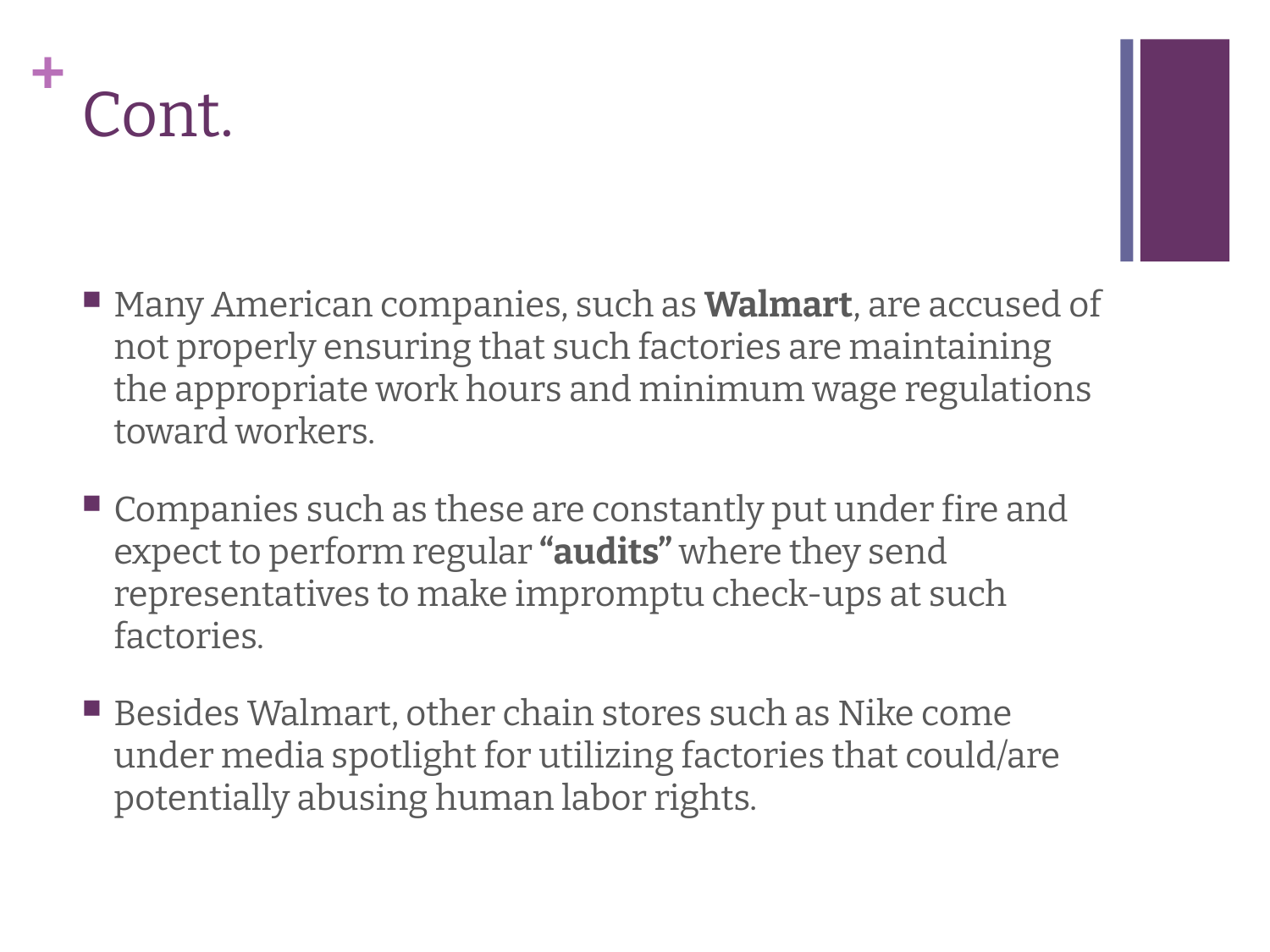

# Cont.
Many American companies, such as Walmart, are accused of not properly ensuring that such factories are maintaining the appropriate work hours and minimum wage regulations toward workers.
Companies such as these are constantly put under fire and expect to perform regular “audits” where they send representatives to make impromptu check-ups at such factories.
Besides Walmart, other chain stores such as Nike come under media spotlight for utilizing factories that could/are potentially abusing human labor rights.